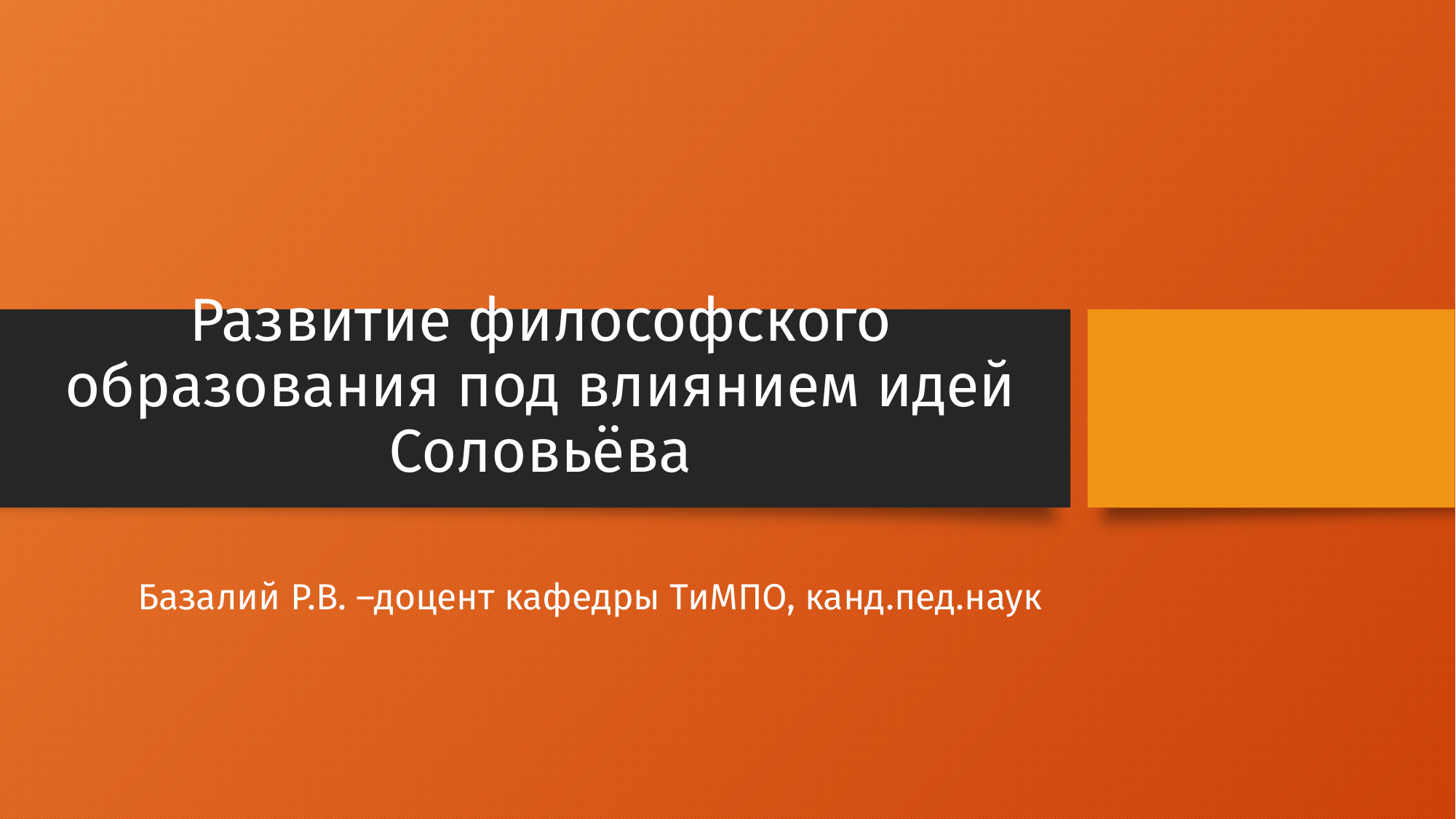

# Развитие философского образования под влиянием идей Соловьёва

Базалий Р.В. –доцент кафедры ТиМПО, канд.пед.наук